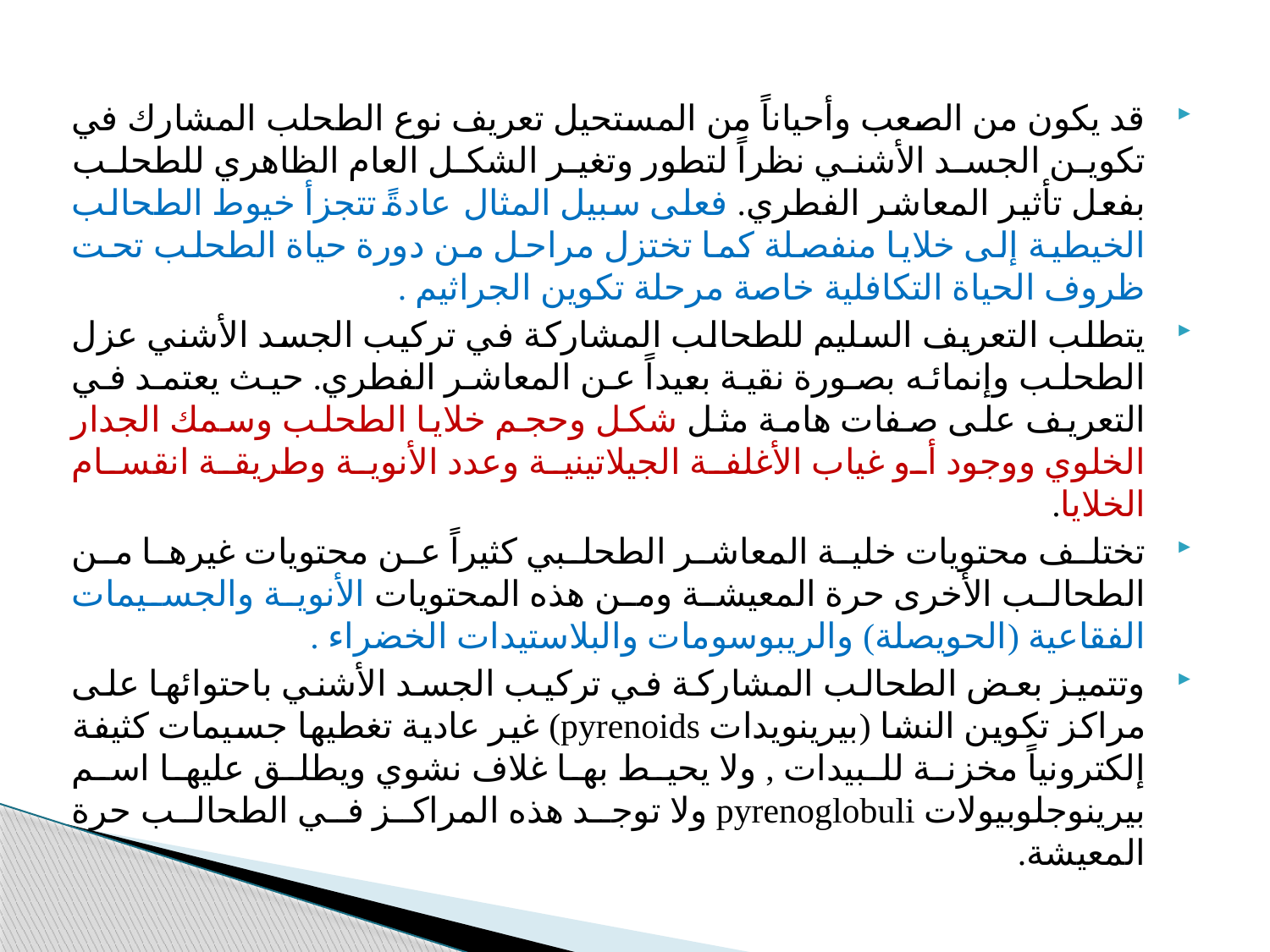

قد يكون من الصعب وأحياناً من المستحيل تعريف نوع الطحلب المشارك في تكوين الجسد الأشني نظراً لتطور وتغير الشكل العام الظاهري للطحلب بفعل تأثير المعاشر الفطري. فعلى سبيل المثال عادةً تتجزأ خيوط الطحالب الخيطية إلى خلايا منفصلة كما تختزل مراحل من دورة حياة الطحلب تحت ظروف الحياة التكافلية خاصة مرحلة تكوين الجراثيم .
يتطلب التعريف السليم للطحالب المشاركة في تركيب الجسد الأشني عزل الطحلب وإنمائه بصورة نقية بعيداً عن المعاشر الفطري. حيث يعتمد في التعريف على صفات هامة مثل شكل وحجم خلايا الطحلب وسمك الجدار الخلوي ووجود أو غياب الأغلفة الجيلاتينية وعدد الأنوية وطريقة انقسام الخلايا.
تختلف محتويات خلية المعاشر الطحلبي كثيراً عن محتويات غيرها من الطحالب الأخرى حرة المعيشة ومن هذه المحتويات الأنوية والجسيمات الفقاعية (الحويصلة) والريبوسومات والبلاستيدات الخضراء .
وتتميز بعض الطحالب المشاركة في تركيب الجسد الأشني باحتوائها على مراكز تكوين النشا (بيرينويدات pyrenoids) غير عادية تغطيها جسيمات كثيفة إلكترونياً مخزنة للبيدات , ولا يحيط بها غلاف نشوي ويطلق عليها اسم بيرينوجلوبيولات pyrenoglobuli ولا توجد هذه المراكز في الطحالب حرة المعيشة.